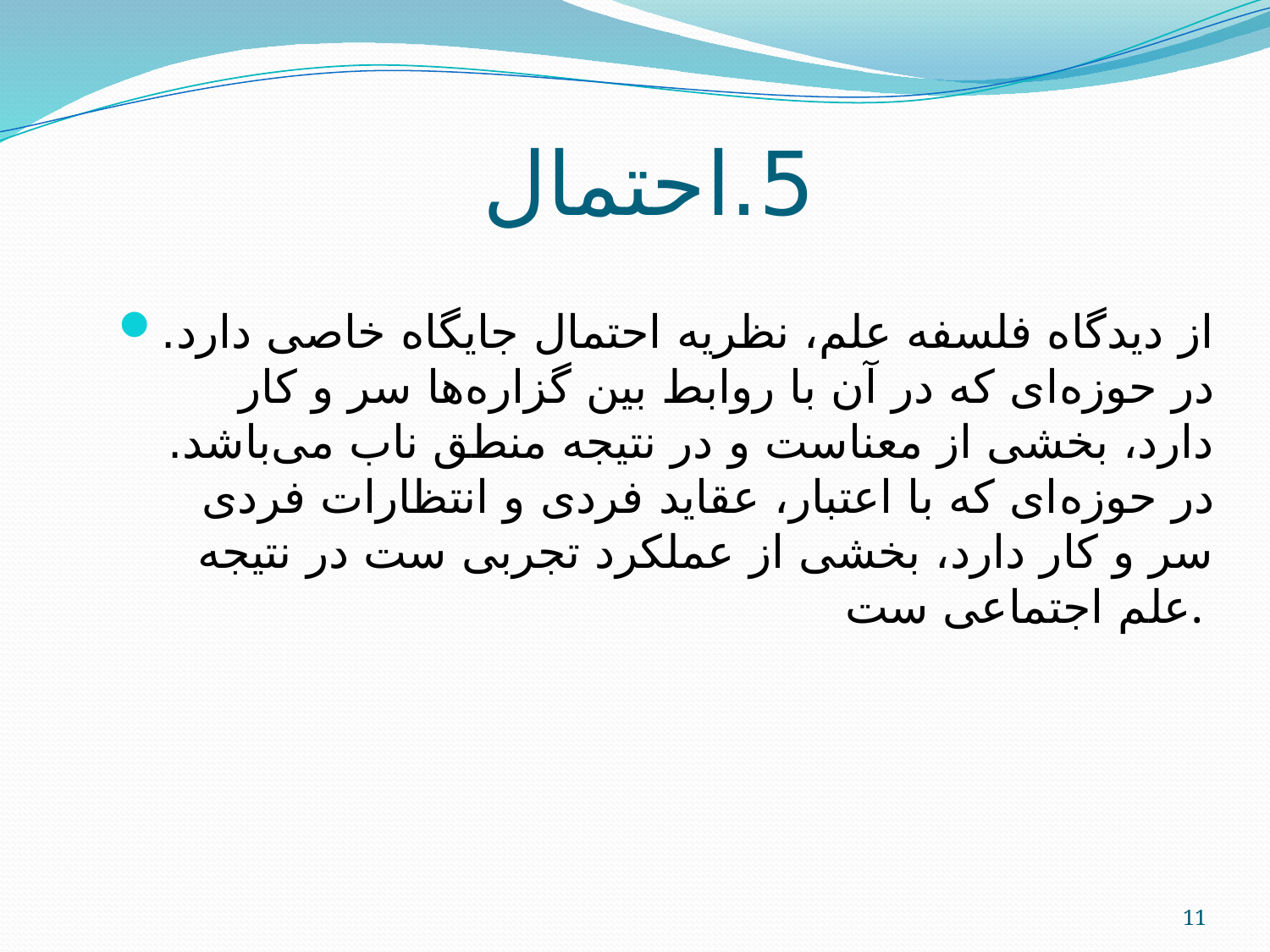

# 5.احتمال
از دیدگاه فلسفه علم، نظریه احتمال جایگاه خاصی دارد. در حوزه‌ای که در آن با روابط بین گزاره‌ها سر و کار دارد، بخشی از معناست و در نتیجه منطق ناب می‌باشد. در حوزه‌ای که با اعتبار، عقاید فردی و انتظارات فردی سر و کار دارد، بخشی از عملکرد تجربی ست در نتیجه علم اجتماعی ست.
11